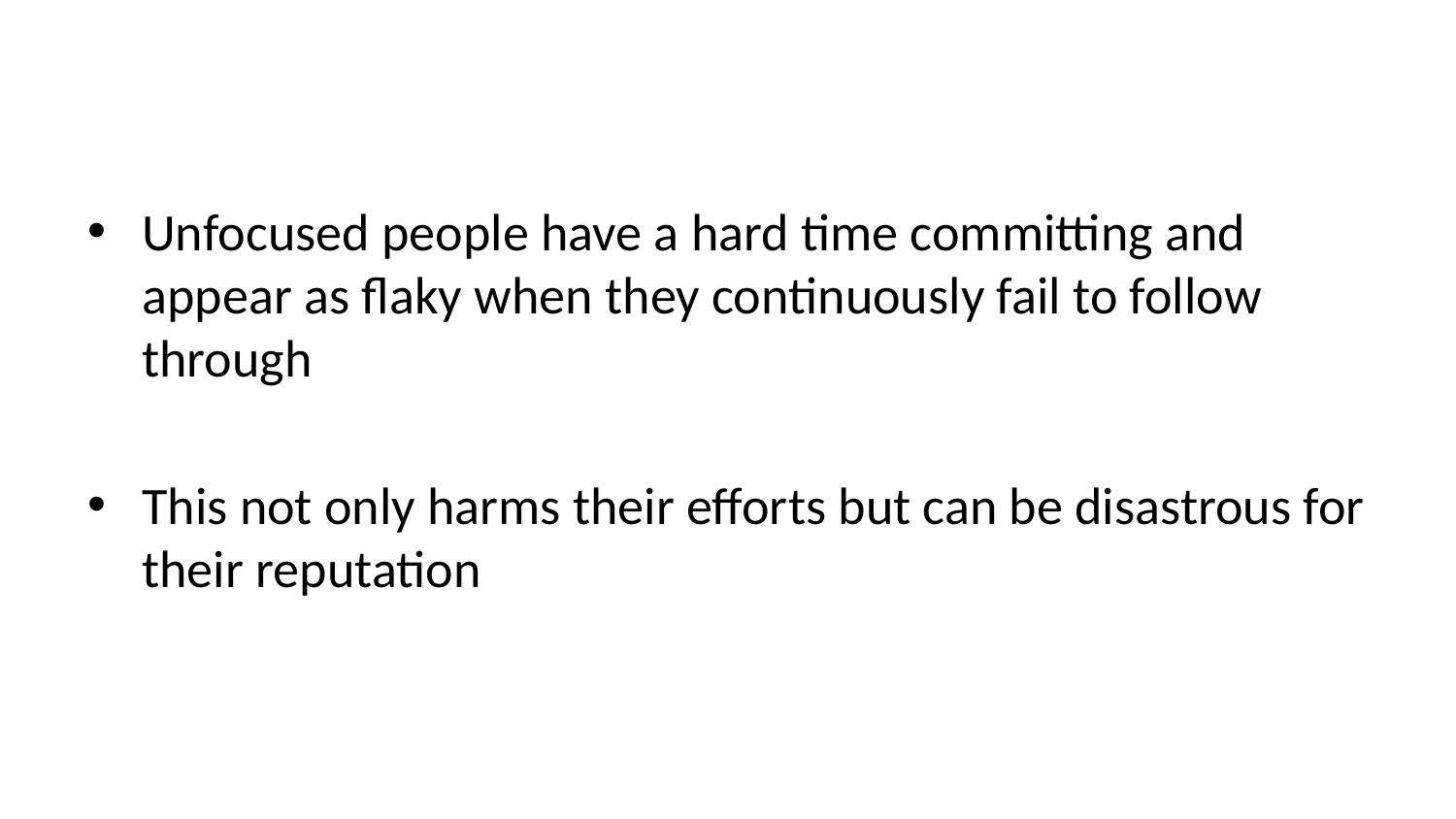

Unfocused people have a hard time committing and appear as flaky when they continuously fail to follow through

This not only harms their efforts but can be disastrous for their reputation